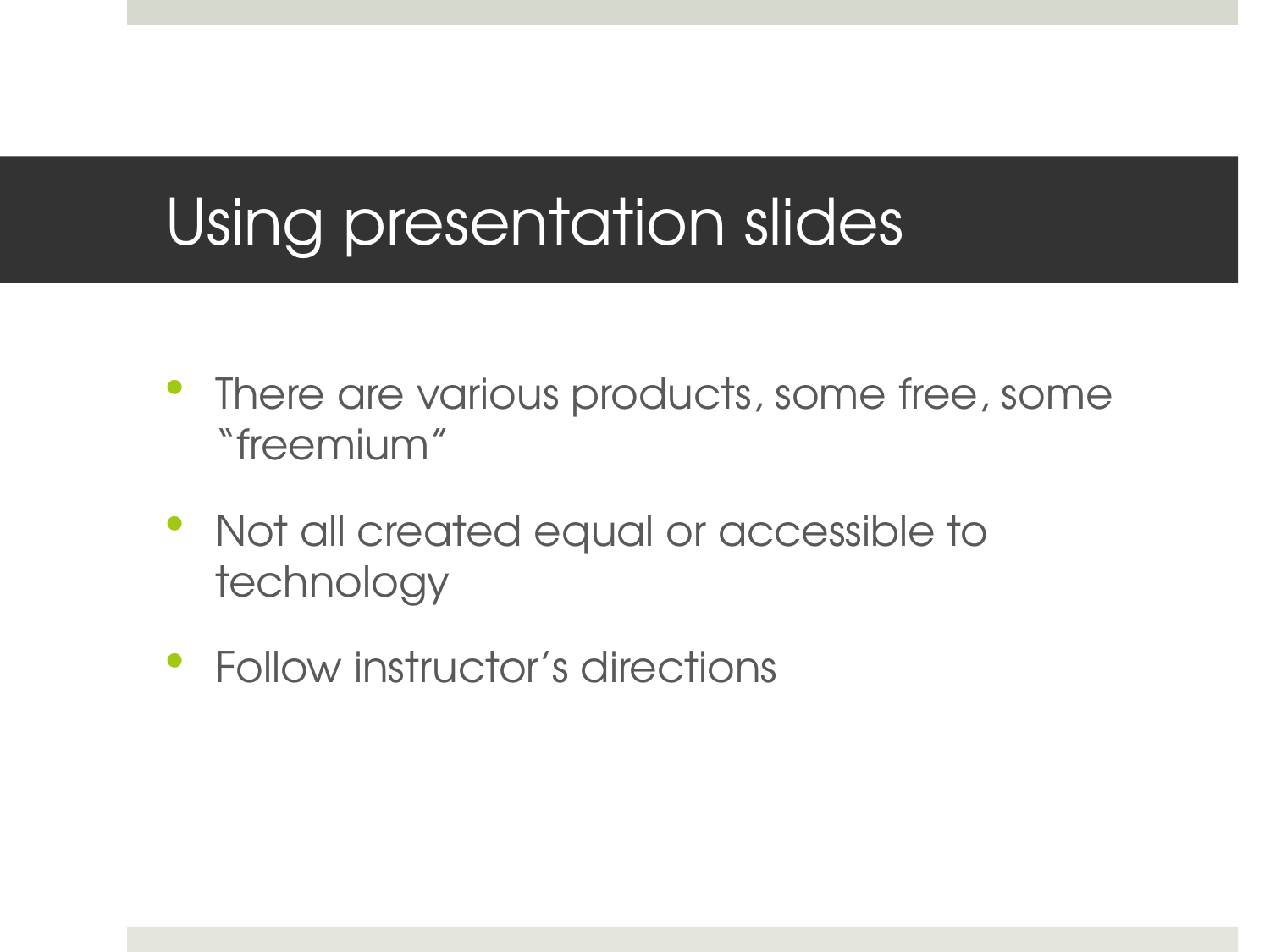

# Using presentation slides
There are various products, some free, some “freemium”
Not all created equal or accessible to technology
Follow instructor’s directions